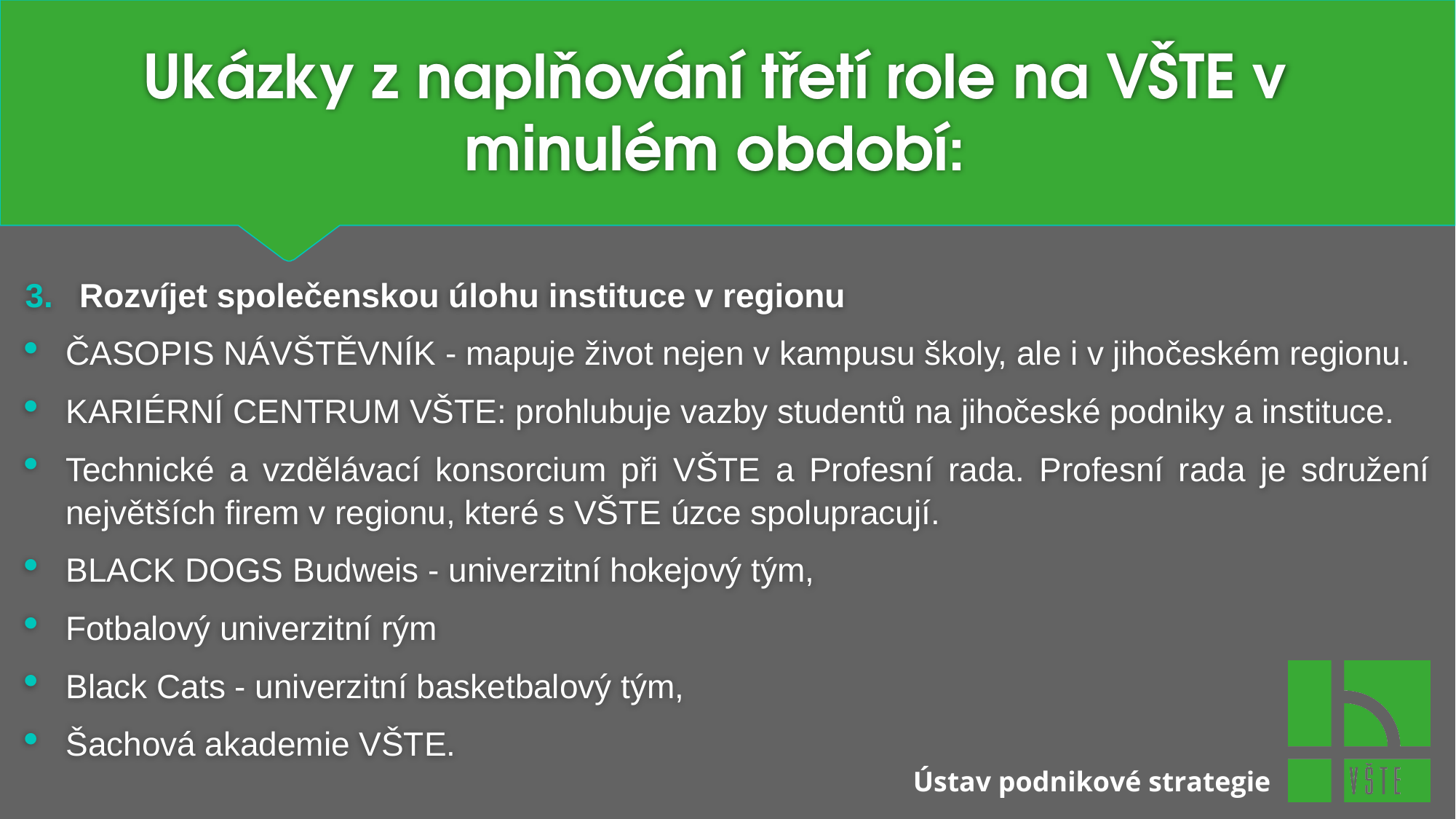

# Ukázky z naplňování třetí role na VŠTE v minulém období:
Rozvíjet společenskou úlohu instituce v regionu
ČASOPIS NÁVŠTĚVNÍK - mapuje život nejen v kampusu školy, ale i v jihočeském regionu.
KARIÉRNÍ CENTRUM VŠTE: prohlubuje vazby studentů na jihočeské podniky a instituce.
Technické a vzdělávací konsorcium při VŠTE a Profesní rada. Profesní rada je sdružení největších firem v regionu, které s VŠTE úzce spolupracují.
BLACK DOGS Budweis - univerzitní hokejový tým,
Fotbalový univerzitní rým
Black Cats - univerzitní basketbalový tým,
Šachová akademie VŠTE.